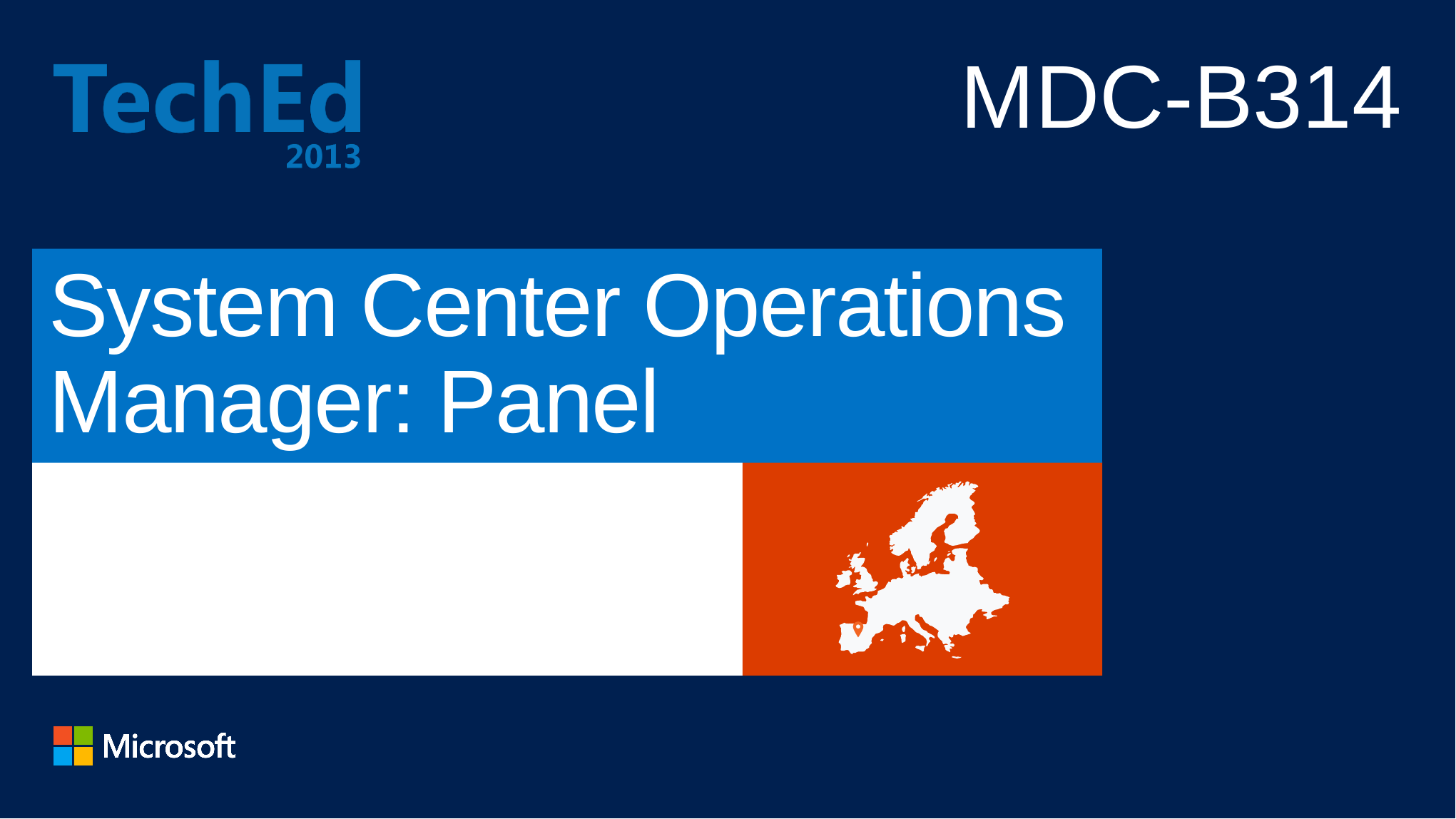

MDC-B314
# System Center Operations Manager: Panel Discussion
Daniel Savage
Jeremy Winter
Joseph Chan